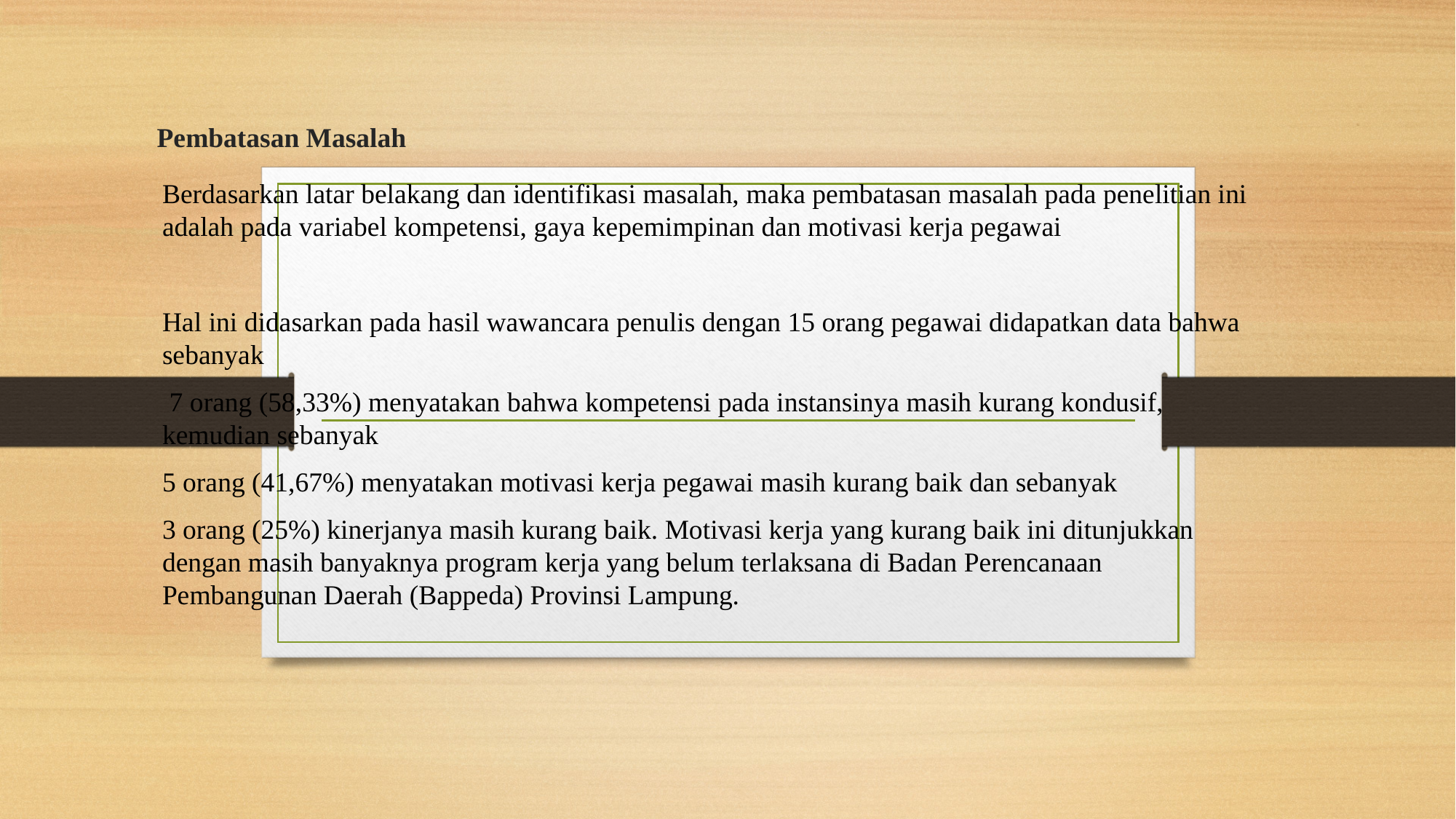

# Pembatasan Masalah
Berdasarkan latar belakang dan identifikasi masalah, maka pembatasan masalah pada penelitian ini adalah pada variabel kompetensi, gaya kepemimpinan dan motivasi kerja pegawai

Hal ini didasarkan pada hasil wawancara penulis dengan 15 orang pegawai didapatkan data bahwa sebanyak
 7 orang (58,33%) menyatakan bahwa kompetensi pada instansinya masih kurang kondusif, kemudian sebanyak
5 orang (41,67%) menyatakan motivasi kerja pegawai masih kurang baik dan sebanyak
3 orang (25%) kinerjanya masih kurang baik. Motivasi kerja yang kurang baik ini ditunjukkan dengan masih banyaknya program kerja yang belum terlaksana di Badan Perencanaan Pembangunan Daerah (Bappeda) Provinsi Lampung.